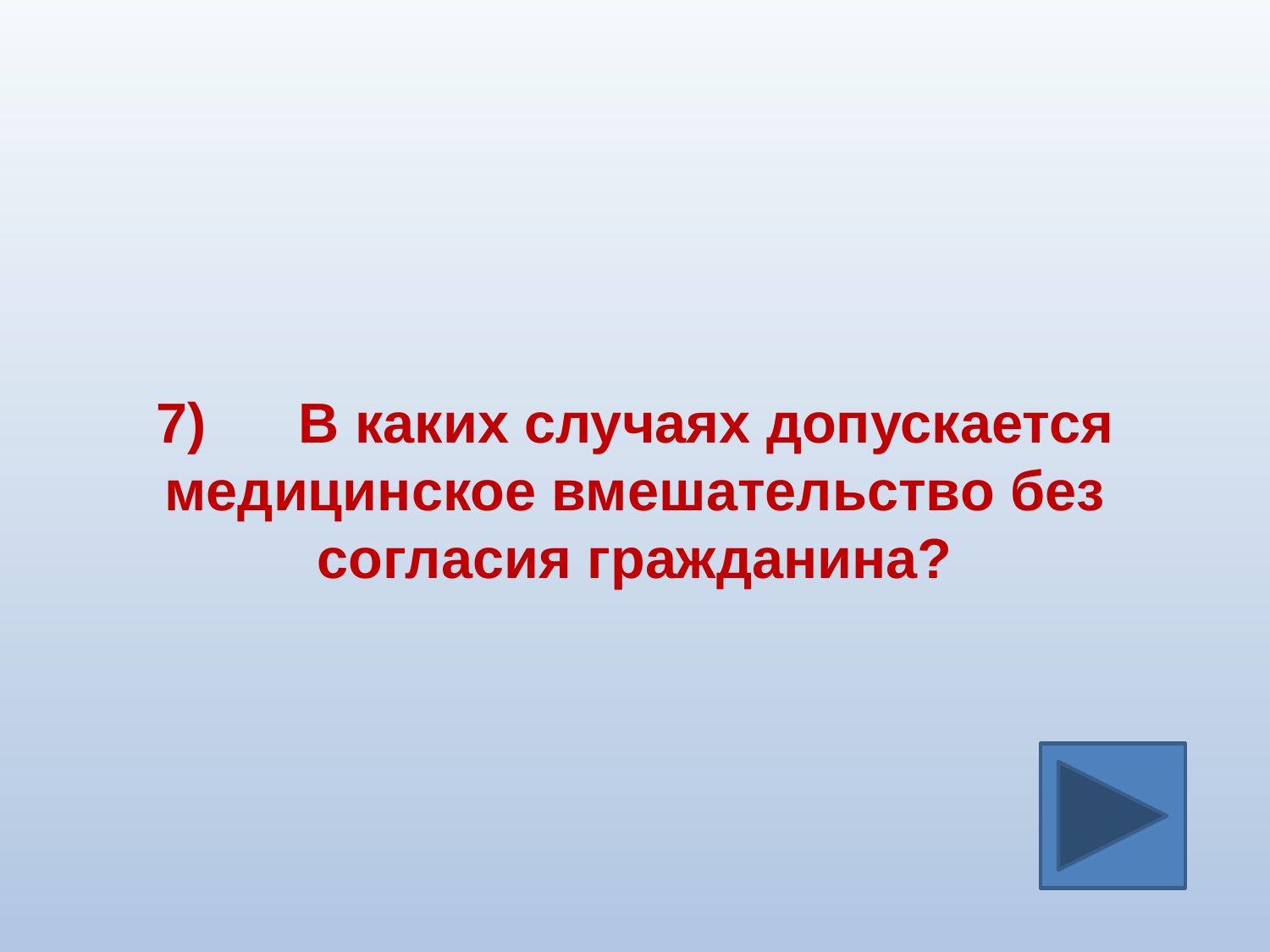

#

7)	 В каких случаях допускается медицинское вмешательство без согласия гражданина?